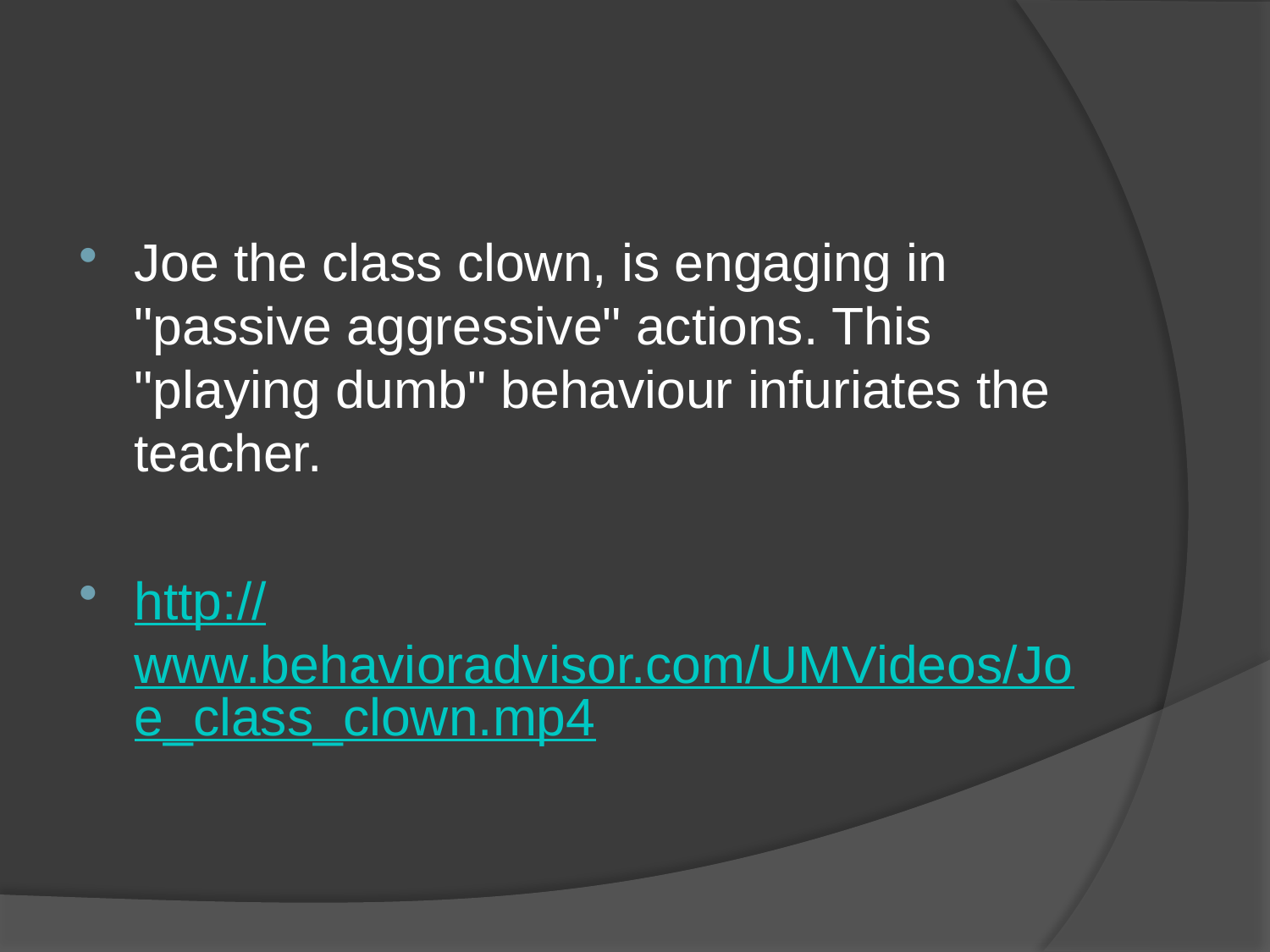

Joe the class clown, is engaging in "passive aggressive" actions. This "playing dumb" behaviour infuriates the teacher.

http://www.behavioradvisor.com/UMVideos/Joe_class_clown.mp4